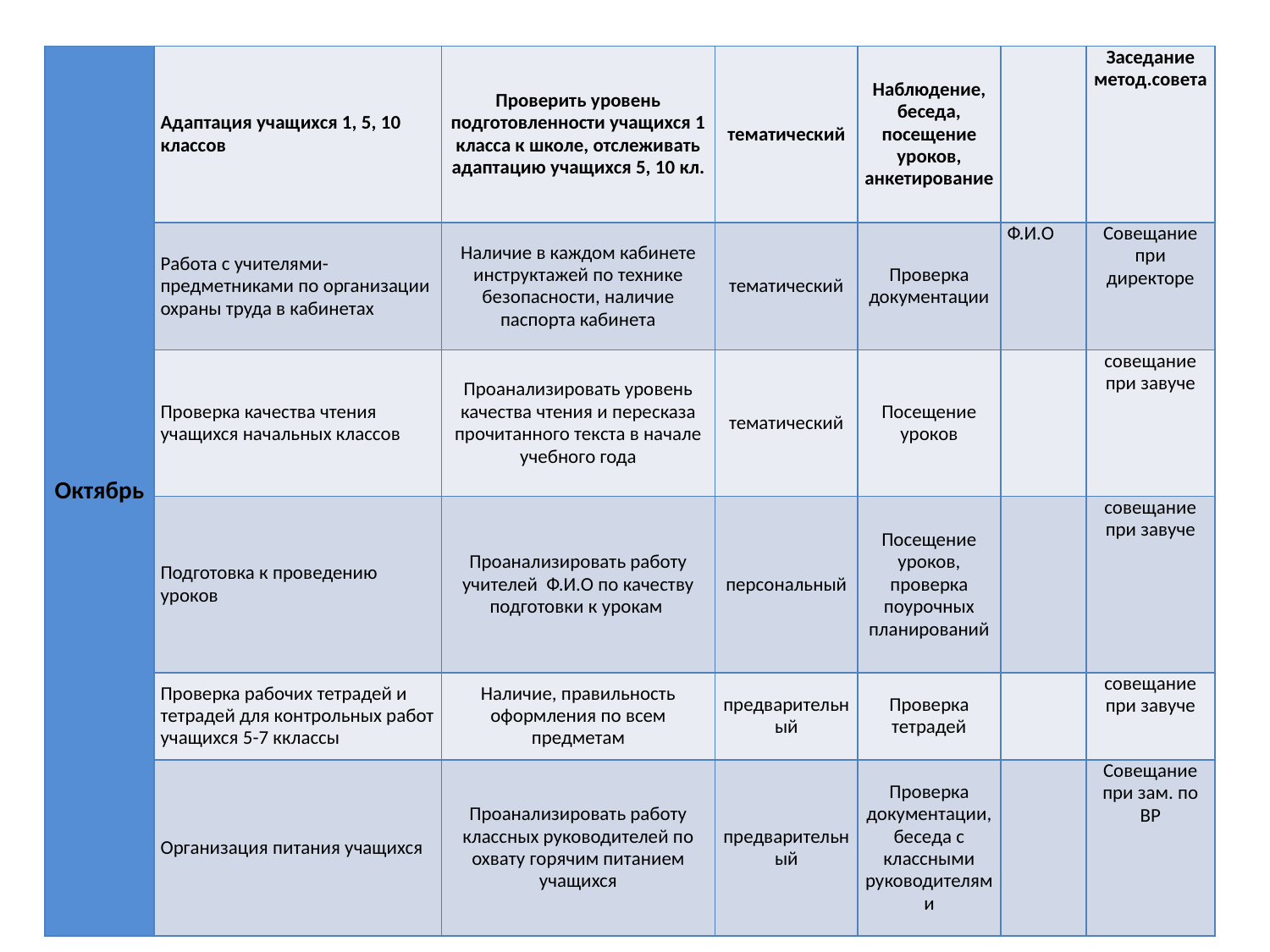

| Октябрь | Адаптация учащихся 1, 5, 10 классов | Проверить уровень подготовленности учащихся 1 класса к школе, отслеживать адаптацию учащихся 5, 10 кл. | тематический | Наблюдение, беседа, посещение уроков, анкетирование |  | Заседание метод.совета |
| --- | --- | --- | --- | --- | --- | --- |
|  | Работа с учителями-предметниками по организации охраны труда в кабинетах | Наличие в каждом кабинете инструктажей по технике безопасности, наличие паспорта кабинета | тематический | Проверка документации | Ф.И.О | Совещание при директоре |
|  | Проверка качества чтения учащихся начальных классов | Проанализировать уровень качества чтения и пересказа прочитанного текста в начале учебного года | тематический | Посещение уроков |  | совещание при завуче |
|  | Подготовка к проведению уроков | Проанализировать работу учителей Ф.И.О по качеству подготовки к урокам | персональный | Посещение уроков, проверка поурочных планирований |  | совещание при завуче |
|  | Проверка рабочих тетрадей и тетрадей для контрольных работ учащихся 5-7 кклассы | Наличие, правильность оформления по всем предметам | предварительный | Проверка тетрадей |  | совещание при завуче |
|  | Организация питания учащихся | Проанализировать работу классных руководителей по охвату горячим питанием учащихся | предварительный | Проверка документации, беседа с классными руководителями |  | Совещание при зам. по ВР |